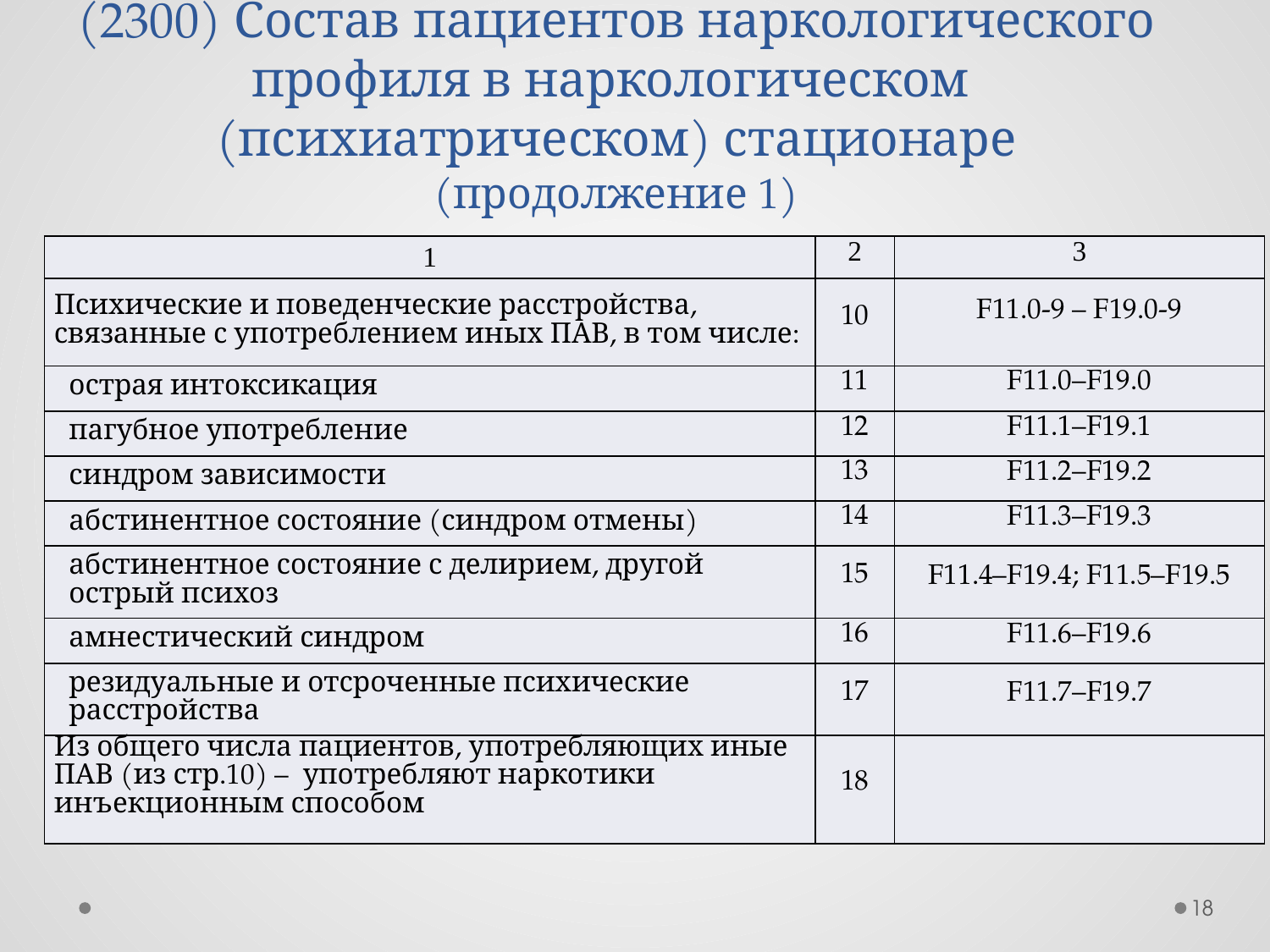

# (2300) Состав пациентов наркологического профиля в наркологическом  (психиатрическом) стационаре (продолжение 1)
Изменения по строкам 10-18:

| 1 | 2 | 3 |
| --- | --- | --- |
| Психические и поведенческие расстройства, связанные с употреблением иных ПАВ, в том числе: | 10 | F11.0-9 – F19.0-9 |
| острая интоксикация | 11 | F11.0–F19.0 |
| пагубное употребление | 12 | F11.1–F19.1 |
| синдром зависимости | 13 | F11.2–F19.2 |
| абстинентное состояние (синдром отмены) | 14 | F11.3–F19.3 |
| абстинентное состояние с делирием, другой острый психоз | 15 | F11.4–F19.4; F11.5–F19.5 |
| амнестический синдром | 16 | F11.6–F19.6 |
| резидуальные и отсроченные психические расстройства | 17 | F11.7–F19.7 |
| Из общего числа пациентов, употребляющих иные ПАВ (из стр.10) – употребляют наркотики инъекционным способом | 18 |  |

18